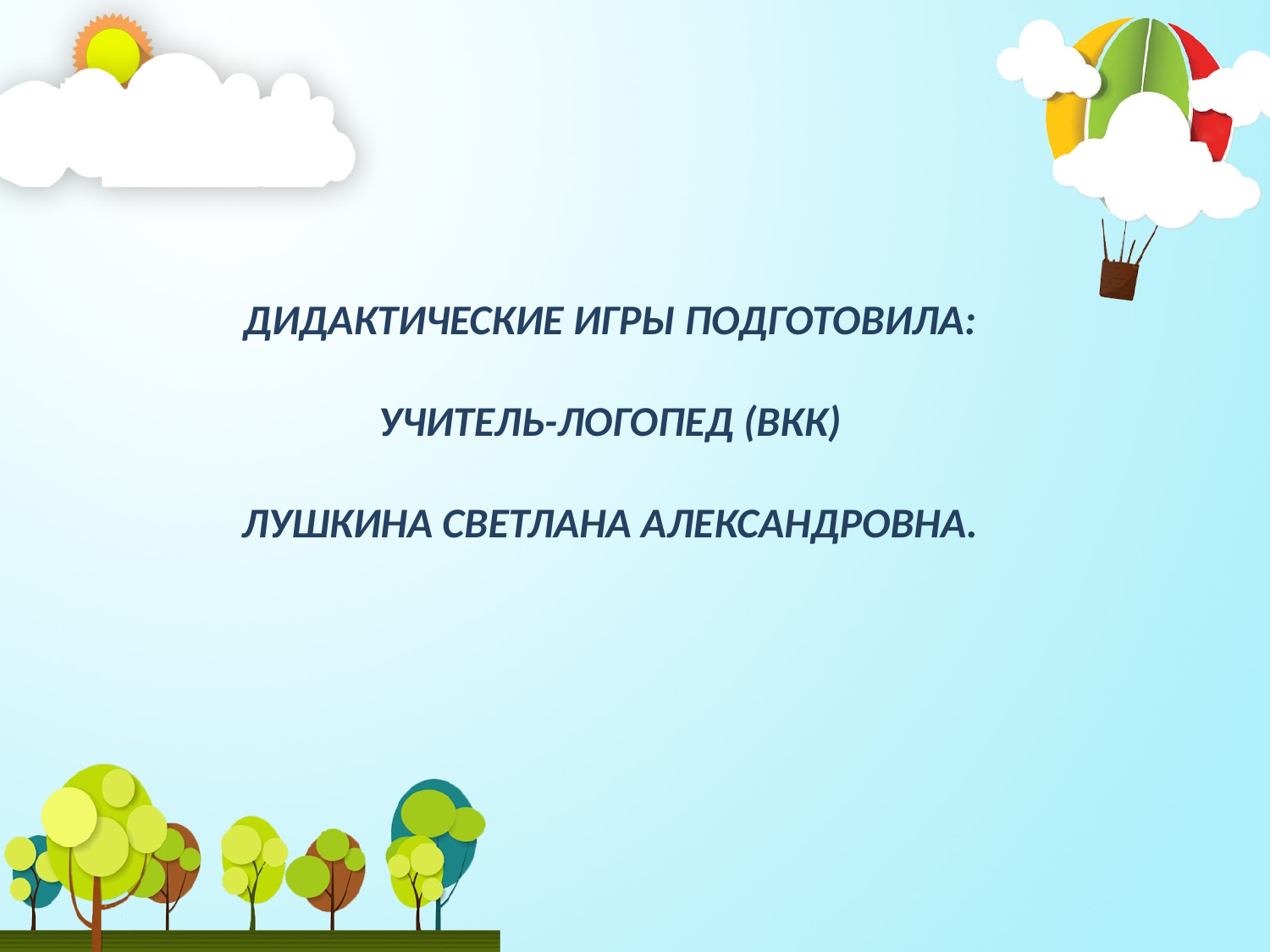

ДИДАКТИЧЕСКИЕ игры подготовила:

Учитель-логопед (ВКК)

Лушкина Светлана Александровна.